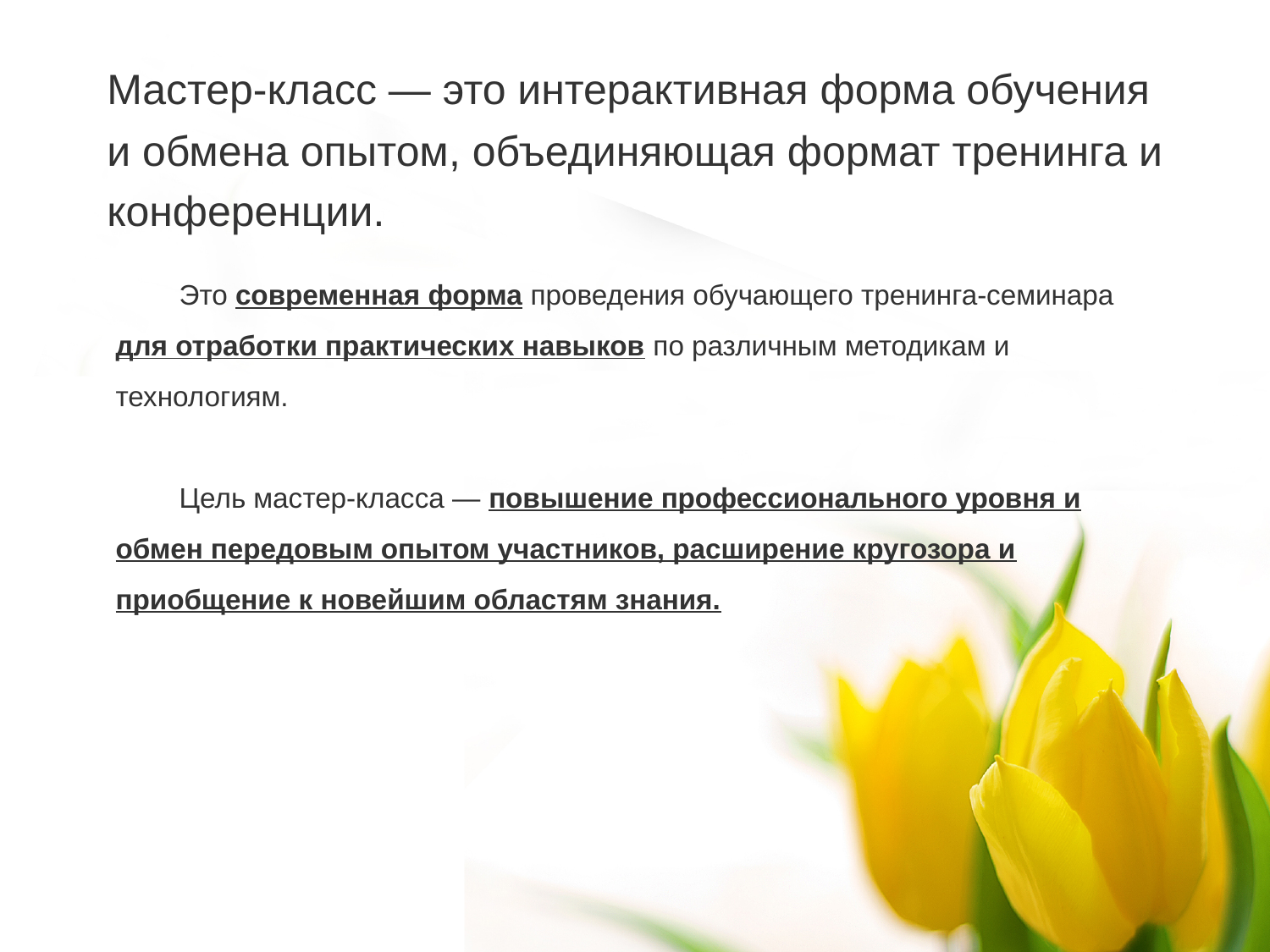

Мастер-класс — это интерактивная форма обучения и обмена опытом, объединяющая формат тренинга и конференции.

Это современная форма проведения обучающего тренинга-семинара для отработки практических навыков по различным методикам и технологиям.

Цель мастер-класса — повышение профессионального уровня и обмен передовым опытом участников, расширение кругозора и приобщение к новейшим областям знания.